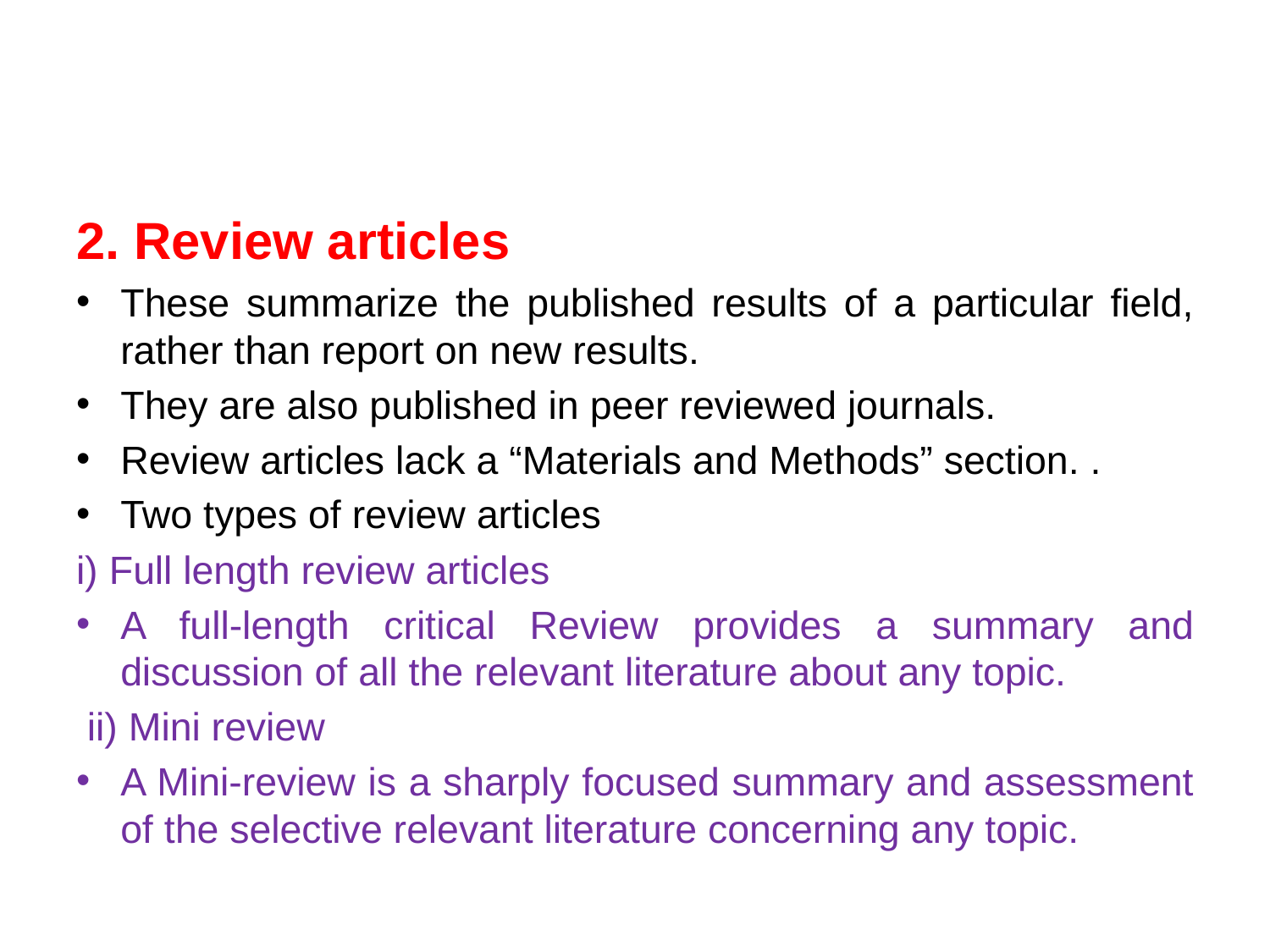

#
2. Review articles
These summarize the published results of a particular field, rather than report on new results.
They are also published in peer reviewed journals.
Review articles lack a “Materials and Methods” section. .
Two types of review articles
i) Full length review articles
A full-length critical Review provides a summary and discussion of all the relevant literature about any topic.
 ii) Mini review
A Mini-review is a sharply focused summary and assessment of the selective relevant literature concerning any topic.